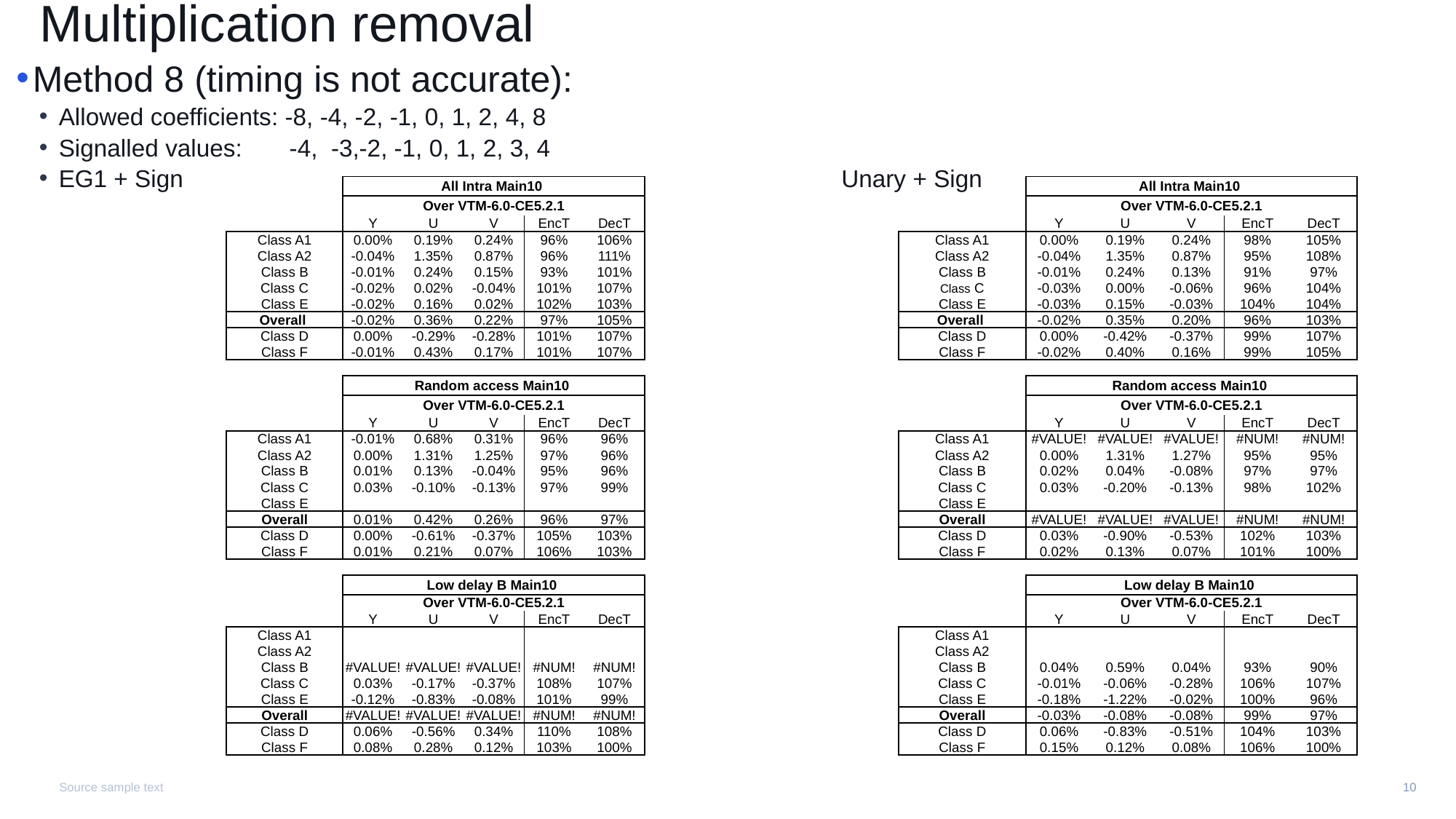

# Multiplication removal
Method 8 (timing is not accurate):
Allowed coefficients: -8, -4, -2, -1, 0, 1, 2, 4, 8
Signalled values:       -4,  -3,-2, -1, 0, 1, 2, 3, 4
EG1 + Sign  					                   Unary + Sign
|  | All Intra Main10 |  |  |  |  |
| --- | --- | --- | --- | --- | --- |
|  | Over VTM-6.0-CE5.2.1 |  |  |  |  |
|  | Y | U | V | EncT | DecT |
| Class A1 | 0.00% | 0.19% | 0.24% | 96% | 106% |
| Class A2 | -0.04% | 1.35% | 0.87% | 96% | 111% |
| Class B | -0.01% | 0.24% | 0.15% | 93% | 101% |
| Class C | -0.02% | 0.02% | -0.04% | 101% | 107% |
| Class E | -0.02% | 0.16% | 0.02% | 102% | 103% |
| Overall | -0.02% | 0.36% | 0.22% | 97% | 105% |
| Class D | 0.00% | -0.29% | -0.28% | 101% | 107% |
| Class F | -0.01% | 0.43% | 0.17% | 101% | 107% |
|  |  |  |  |  |  |
|  | Random access Main10 |  |  |  |  |
|  | Over VTM-6.0-CE5.2.1 |  |  |  |  |
|  | Y | U | V | EncT | DecT |
| Class A1 | -0.01% | 0.68% | 0.31% | 96% | 96% |
| Class A2 | 0.00% | 1.31% | 1.25% | 97% | 96% |
| Class B | 0.01% | 0.13% | -0.04% | 95% | 96% |
| Class C | 0.03% | -0.10% | -0.13% | 97% | 99% |
| Class E |  |  |  |  |  |
| Overall | 0.01% | 0.42% | 0.26% | 96% | 97% |
| Class D | 0.00% | -0.61% | -0.37% | 105% | 103% |
| Class F | 0.01% | 0.21% | 0.07% | 106% | 103% |
|  |  |  |  |  |  |
|  | Low delay B Main10 |  |  |  |  |
|  | Over VTM-6.0-CE5.2.1 |  |  |  |  |
|  | Y | U | V | EncT | DecT |
| Class A1 |  |  |  |  |  |
| Class A2 |  |  |  |  |  |
| Class B | #VALUE! | #VALUE! | #VALUE! | #NUM! | #NUM! |
| Class C | 0.03% | -0.17% | -0.37% | 108% | 107% |
| Class E | -0.12% | -0.83% | -0.08% | 101% | 99% |
| Overall | #VALUE! | #VALUE! | #VALUE! | #NUM! | #NUM! |
| Class D | 0.06% | -0.56% | 0.34% | 110% | 108% |
| Class F | 0.08% | 0.28% | 0.12% | 103% | 100% |
|  | All Intra Main10 |  |  |  |  |
| --- | --- | --- | --- | --- | --- |
|  | Over VTM-6.0-CE5.2.1 |  |  |  |  |
|  | Y | U | V | EncT | DecT |
| Class A1 | 0.00% | 0.19% | 0.24% | 98% | 105% |
| Class A2 | -0.04% | 1.35% | 0.87% | 95% | 108% |
| Class B | -0.01% | 0.24% | 0.13% | 91% | 97% |
| Class C | -0.03% | 0.00% | -0.06% | 96% | 104% |
| Class E | -0.03% | 0.15% | -0.03% | 104% | 104% |
| Overall | -0.02% | 0.35% | 0.20% | 96% | 103% |
| Class D | 0.00% | -0.42% | -0.37% | 99% | 107% |
| Class F | -0.02% | 0.40% | 0.16% | 99% | 105% |
|  |  |  |  |  |  |
|  | Random access Main10 |  |  |  |  |
|  | Over VTM-6.0-CE5.2.1 |  |  |  |  |
|  | Y | U | V | EncT | DecT |
| Class A1 | #VALUE! | #VALUE! | #VALUE! | #NUM! | #NUM! |
| Class A2 | 0.00% | 1.31% | 1.27% | 95% | 95% |
| Class B | 0.02% | 0.04% | -0.08% | 97% | 97% |
| Class C | 0.03% | -0.20% | -0.13% | 98% | 102% |
| Class E |  |  |  |  |  |
| Overall | #VALUE! | #VALUE! | #VALUE! | #NUM! | #NUM! |
| Class D | 0.03% | -0.90% | -0.53% | 102% | 103% |
| Class F | 0.02% | 0.13% | 0.07% | 101% | 100% |
|  |  |  |  |  |  |
|  | Low delay B Main10 |  |  |  |  |
|  | Over VTM-6.0-CE5.2.1 |  |  |  |  |
|  | Y | U | V | EncT | DecT |
| Class A1 |  |  |  |  |  |
| Class A2 |  |  |  |  |  |
| Class B | 0.04% | 0.59% | 0.04% | 93% | 90% |
| Class C | -0.01% | -0.06% | -0.28% | 106% | 107% |
| Class E | -0.18% | -1.22% | -0.02% | 100% | 96% |
| Overall | -0.03% | -0.08% | -0.08% | 99% | 97% |
| Class D | 0.06% | -0.83% | -0.51% | 104% | 103% |
| Class F | 0.15% | 0.12% | 0.08% | 106% | 100% |
Source sample text